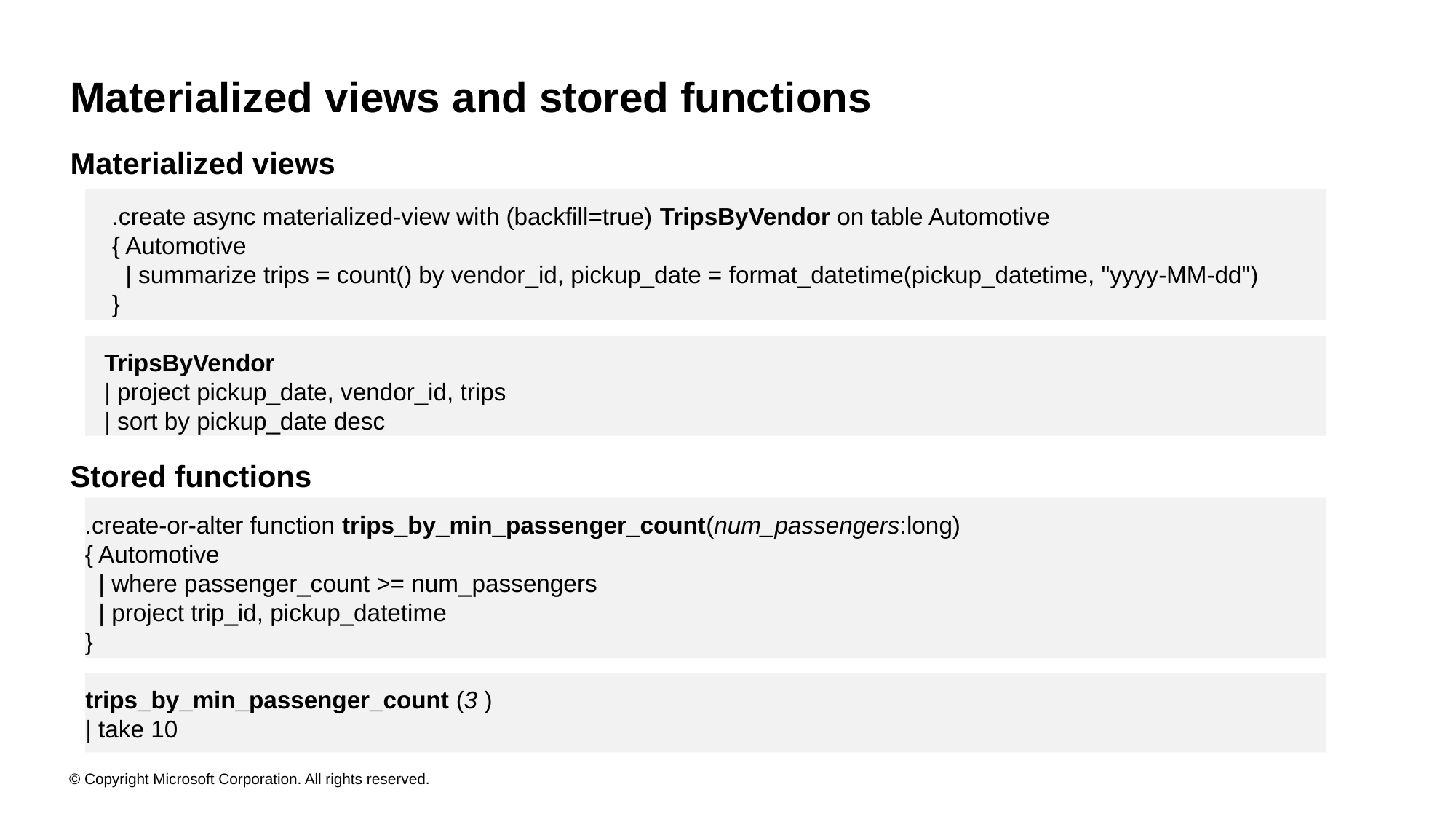

# Materialized views and stored functions
Materialized views

.create async materialized-view with (backfill=true) TripsByVendor on table Automotive
{ Automotive
  | summarize trips = count() by vendor_id, pickup_date = format_datetime(pickup_datetime, "yyyy-MM-dd")
}

TripsByVendor
| project pickup_date, vendor_id, trips
| sort by pickup_date desc
Stored functions

.create-or-alter function trips_by_min_passenger_count(num_passengers:long)
{ Automotive
  | where passenger_count >= num_passengers
  | project trip_id, pickup_datetime
}

trips_by_min_passenger_count (3 )
| take 10
© Copyright Microsoft Corporation. All rights reserved.